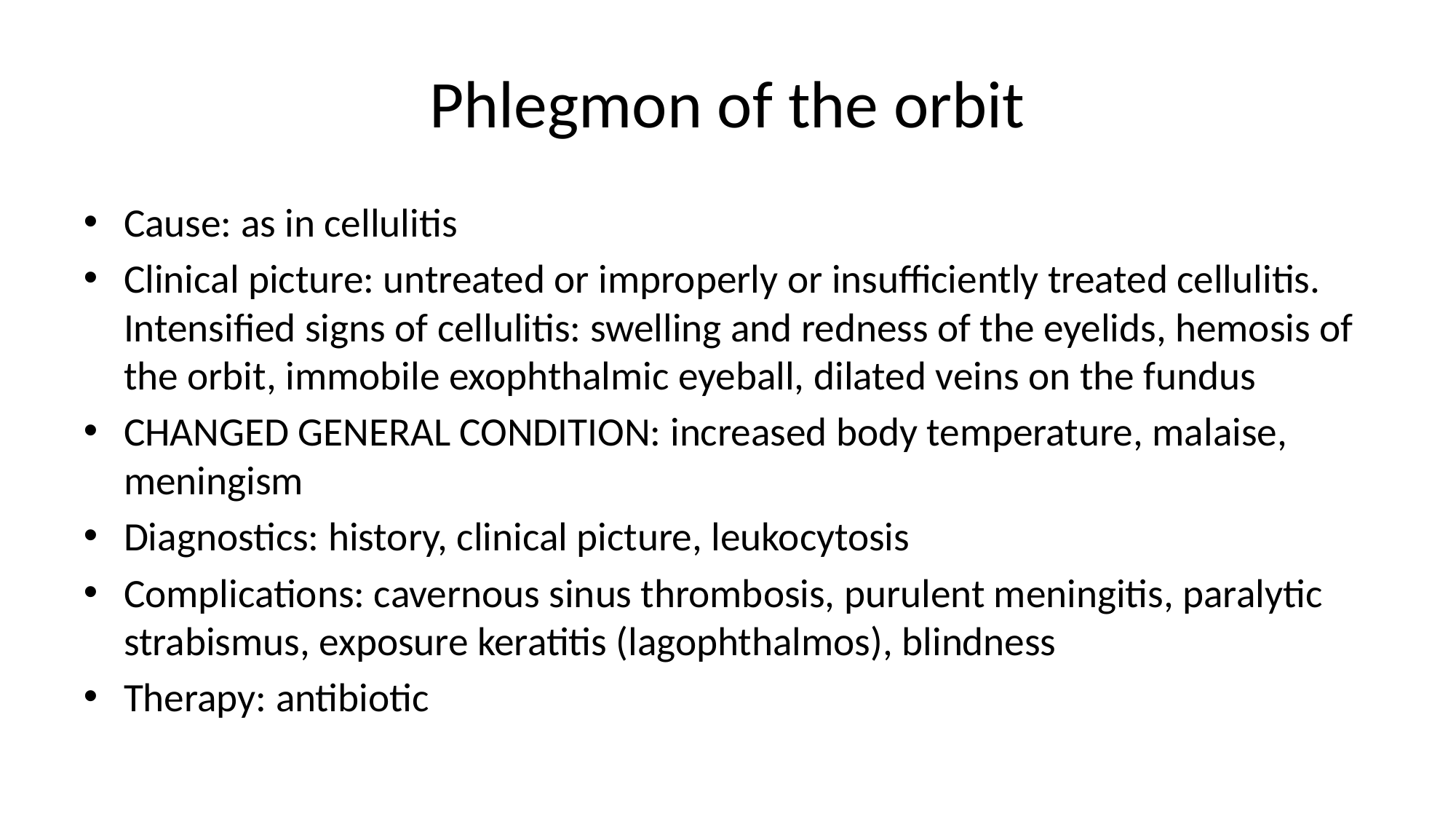

# Phlegmon of the orbit
Cause: as in cellulitis
Clinical picture: untreated or improperly or insufficiently treated cellulitis. Intensified signs of cellulitis: swelling and redness of the eyelids, hemosis of the orbit, immobile exophthalmic eyeball, dilated veins on the fundus
CHANGED GENERAL CONDITION: increased body temperature, malaise, meningism
Diagnostics: history, clinical picture, leukocytosis
Complications: cavernous sinus thrombosis, purulent meningitis, paralytic strabismus, exposure keratitis (lagophthalmos), blindness
Therapy: antibiotic